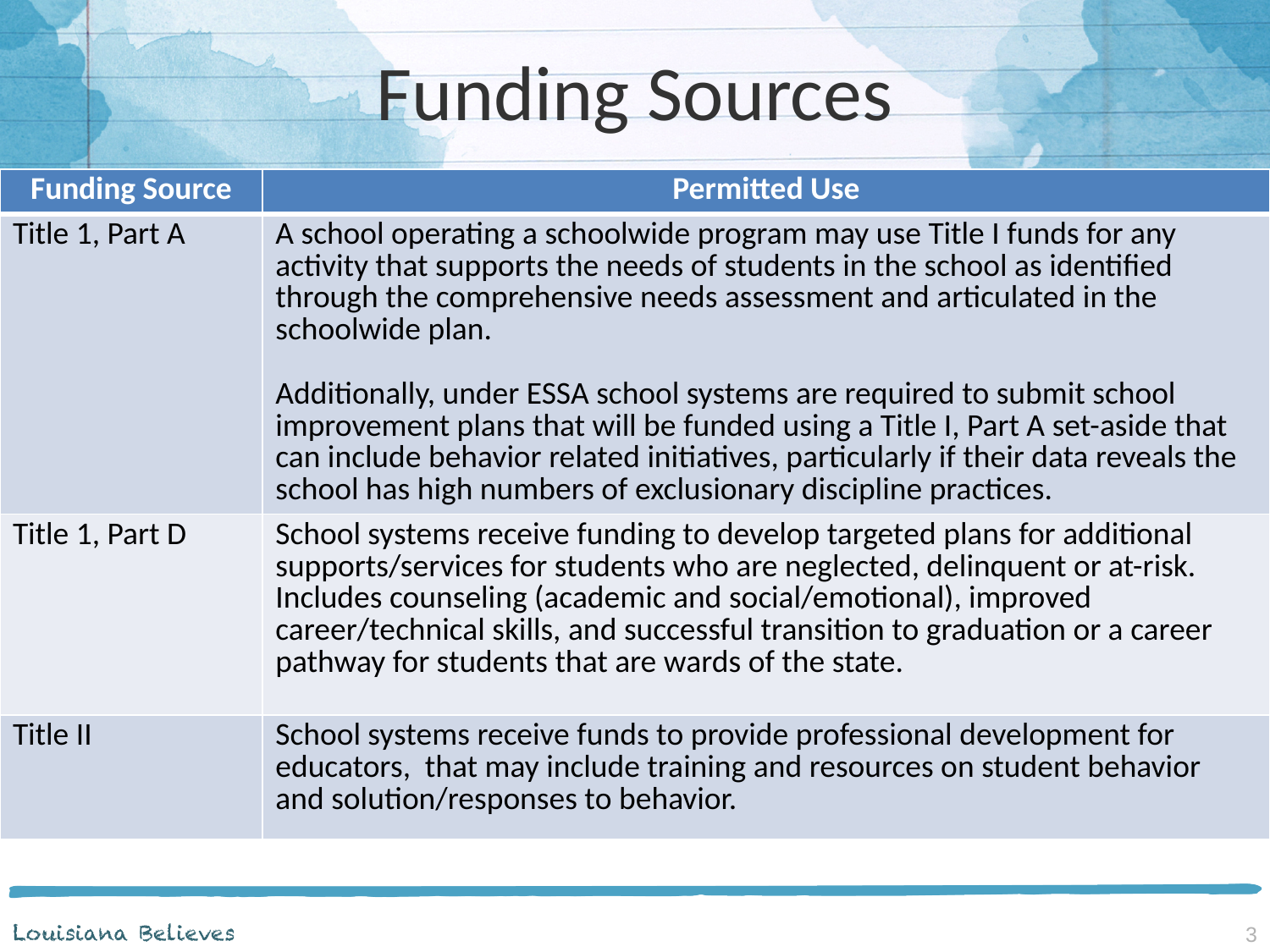

# Funding Sources
| Funding Source | Permitted Use |
| --- | --- |
| Title 1, Part A | A school operating a schoolwide program may use Title I funds for any activity that supports the needs of students in the school as identified through the comprehensive needs assessment and articulated in the schoolwide plan. Additionally, under ESSA school systems are required to submit school improvement plans that will be funded using a Title I, Part A set-aside that can include behavior related initiatives, particularly if their data reveals the school has high numbers of exclusionary discipline practices. |
| Title 1, Part D | School systems receive funding to develop targeted plans for additional supports/services for students who are neglected, delinquent or at-risk. Includes counseling (academic and social/emotional), improved career/technical skills, and successful transition to graduation or a career pathway for students that are wards of the state. |
| Title II | School systems receive funds to provide professional development for educators, that may include training and resources on student behavior and solution/responses to behavior. |
3